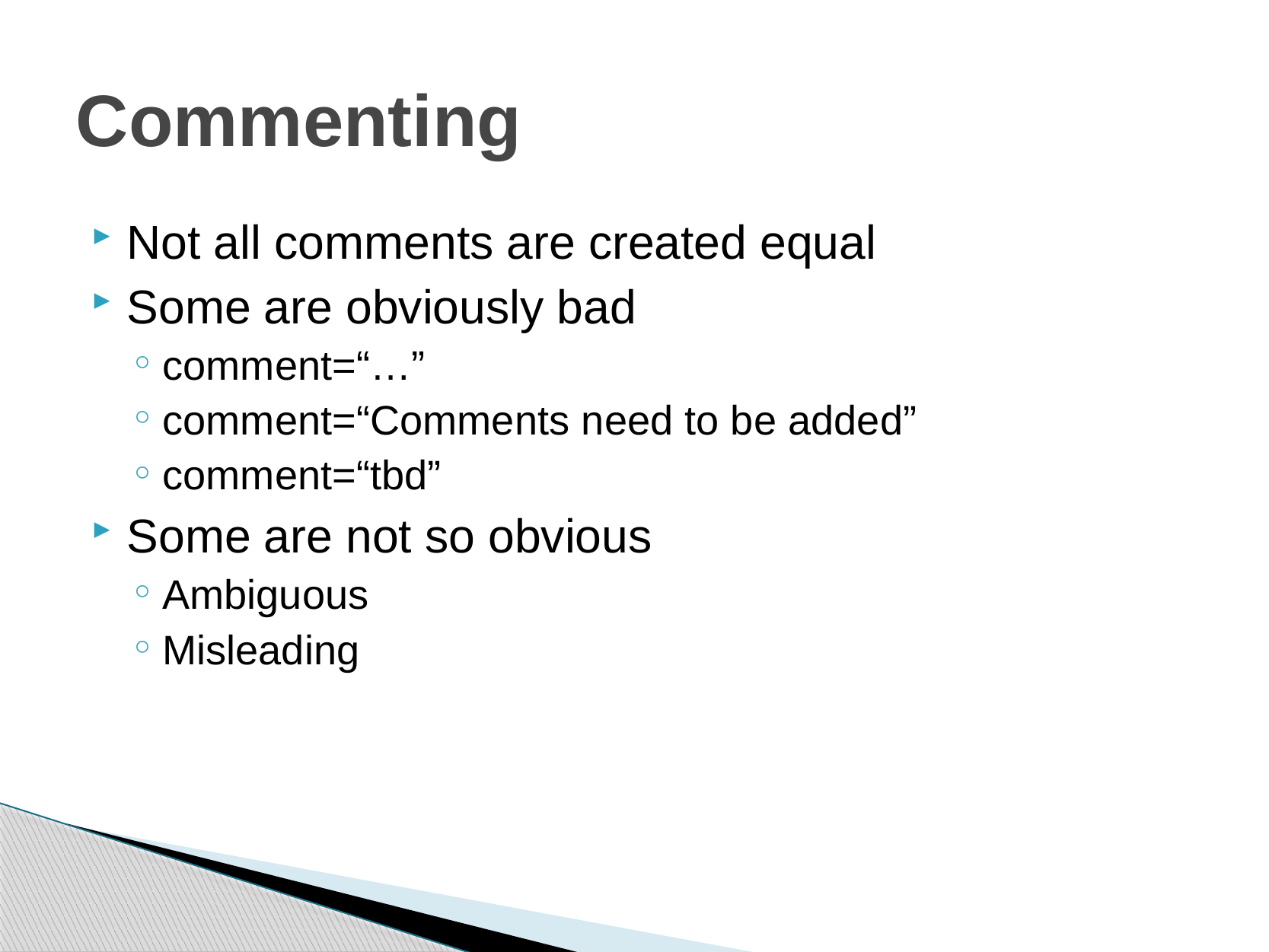

# Commenting
Not all comments are created equal
Some are obviously bad
comment=“…”
comment=“Comments need to be added”
comment=“tbd”
Some are not so obvious
Ambiguous
Misleading